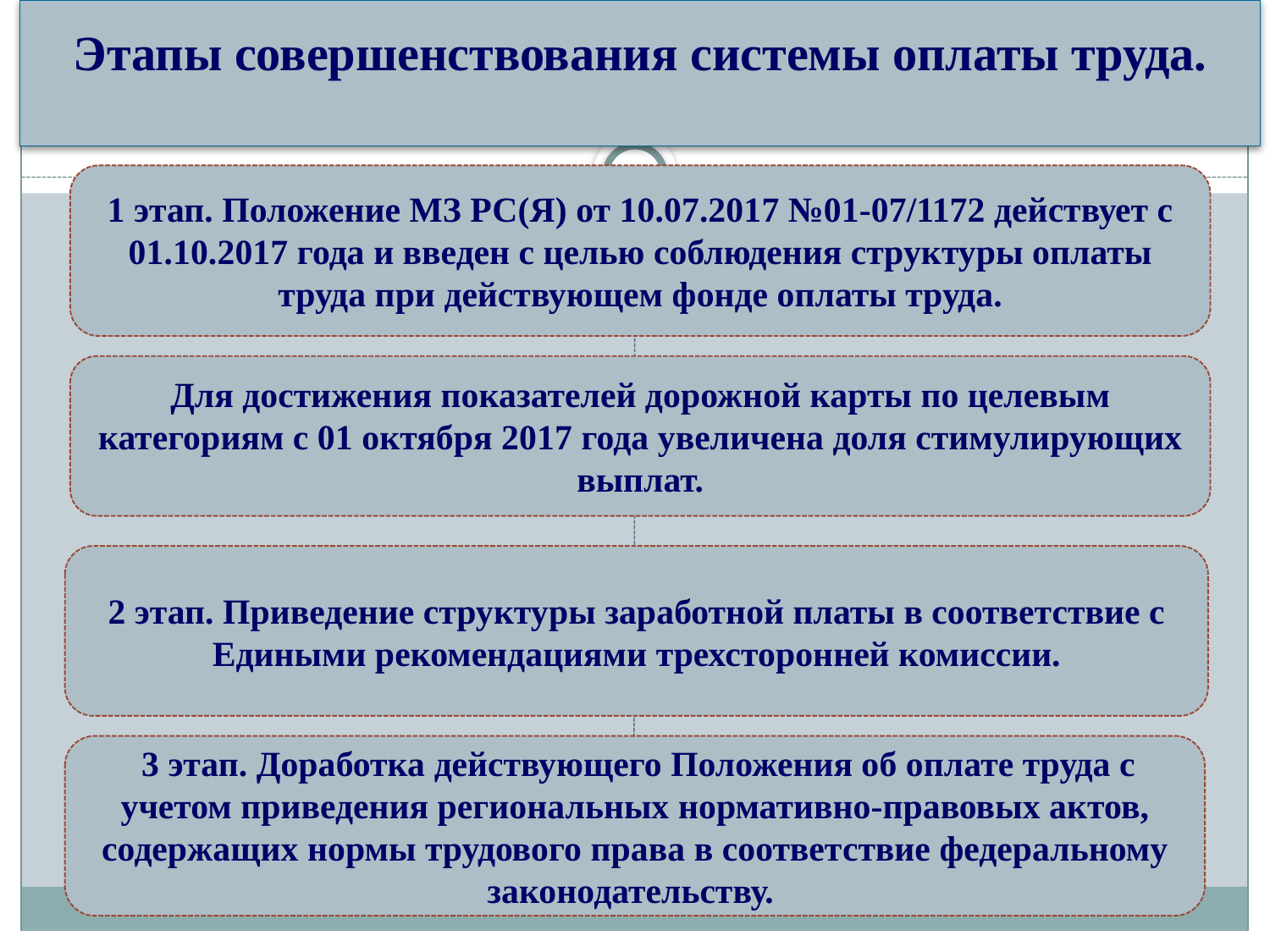

# Этапы совершенствования системы оплаты труда.
1 этап. Положение МЗ РС(Я) от 10.07.2017 №01-07/1172 действует с 01.10.2017 года и введен с целью соблюдения структуры оплаты труда при действующем фонде оплаты труда.
Для достижения показателей дорожной карты по целевым категориям с 01 октября 2017 года увеличена доля стимулирующих выплат.
2 этап. Приведение структуры заработной платы в соответствие с Едиными рекомендациями трехсторонней комиссии.
 3 этап. Доработка действующего Положения об оплате труда с учетом приведения региональных нормативно-правовых актов, содержащих нормы трудового права в соответствие федеральному законодательству.